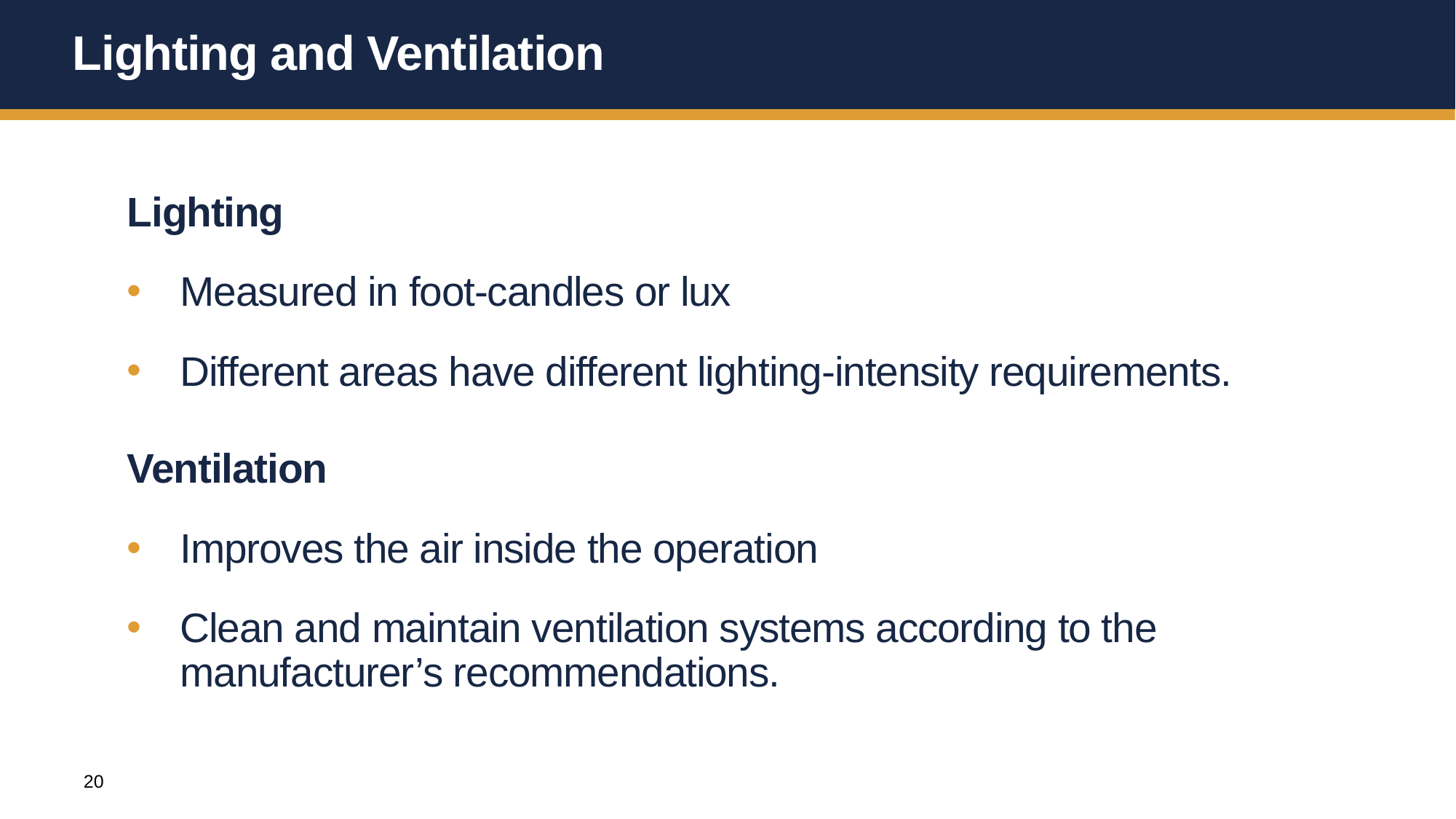

# Lighting and Ventilation
Lighting
Measured in foot-candles or lux
Different areas have different lighting-intensity requirements.
Ventilation
Improves the air inside the operation
Clean and maintain ventilation systems according to the manufacturer’s recommendations.

20